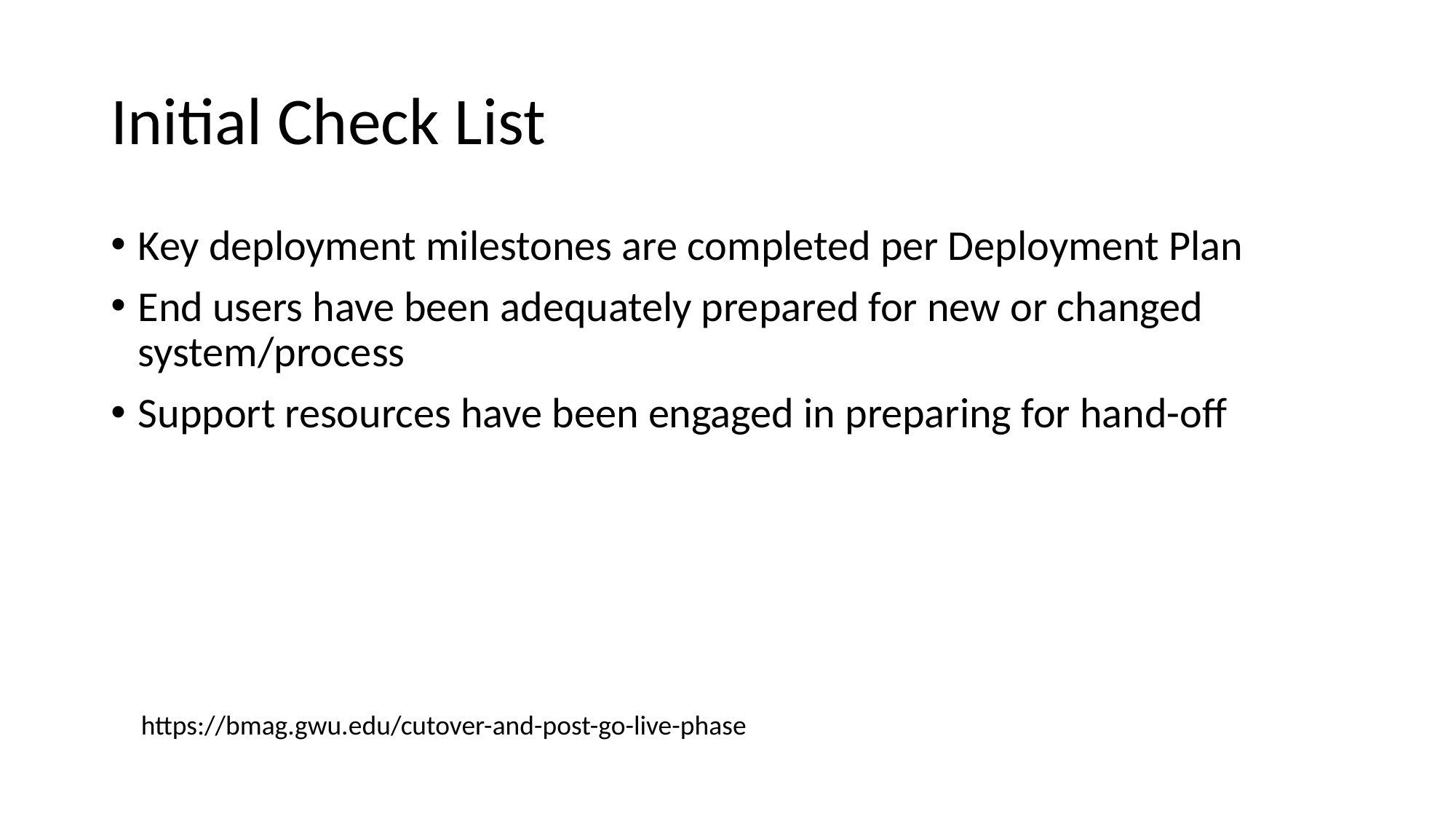

# Initial Check List
Key deployment milestones are completed per Deployment Plan
End users have been adequately prepared for new or changed system/process
Support resources have been engaged in preparing for hand-off

https://bmag.gwu.edu/cutover-and-post-go-live-phase